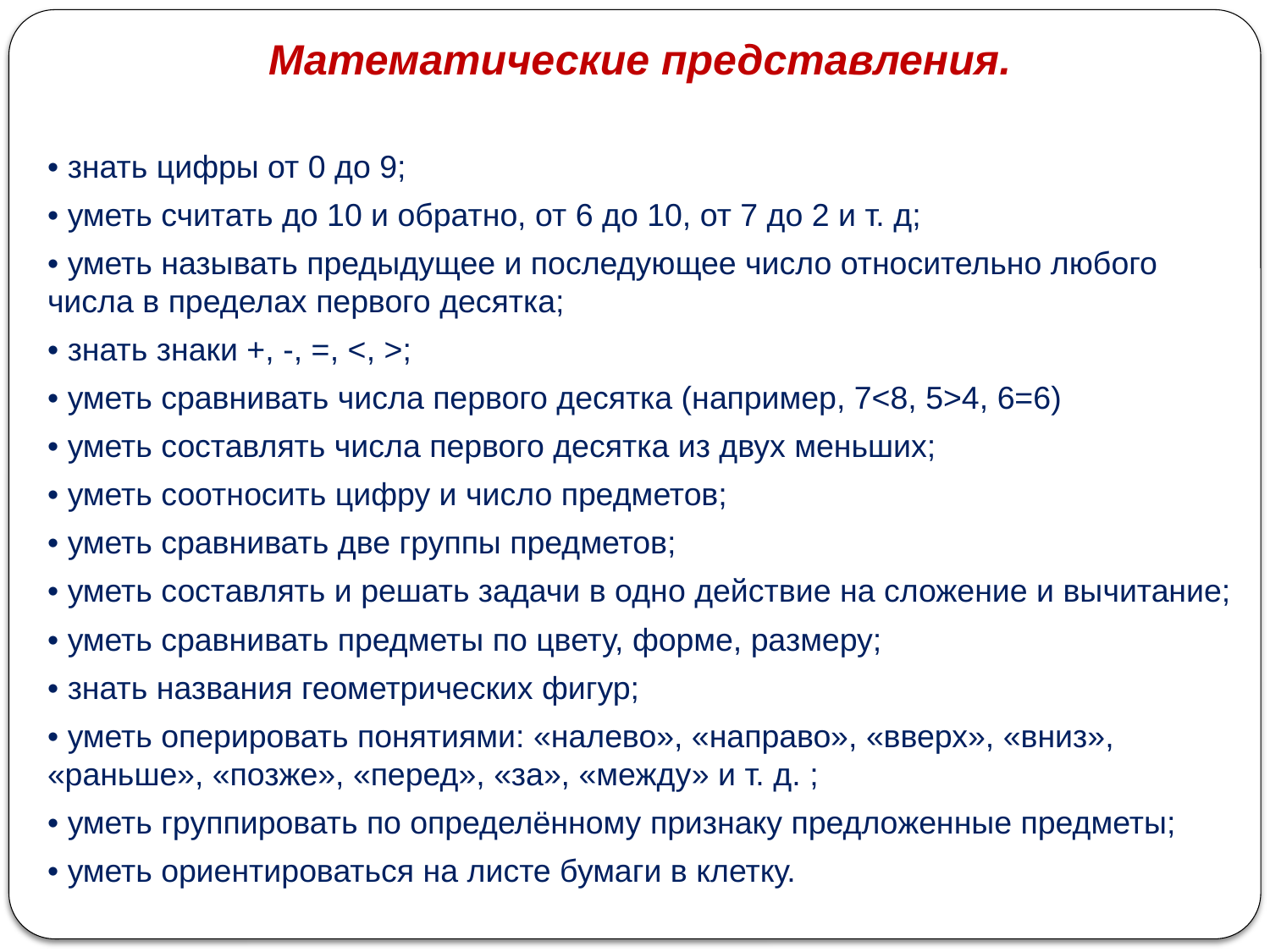

Математические представления.

• знать цифры от 0 до 9;
• уметь считать до 10 и обратно, от 6 до 10, от 7 до 2 и т. д;
• уметь называть предыдущее и последующее число относительно любого числа в пределах первого десятка;
• знать знаки +, -, =, <, >;
• уметь сравнивать числа первого десятка (например, 7<8, 5>4, 6=6)
• уметь составлять числа первого десятка из двух меньших;
• уметь соотносить цифру и число предметов;
• уметь сравнивать две группы предметов;
• уметь составлять и решать задачи в одно действие на сложение и вычитание;
• уметь сравнивать предметы по цвету, форме, размеру;
• знать названия геометрических фигур;
• уметь оперировать понятиями: «налево», «направо», «вверх», «вниз», «раньше», «позже», «перед», «за», «между» и т. д. ;
• уметь группировать по определённому признаку предложенные предметы;
• уметь ориентироваться на листе бумаги в клетку.